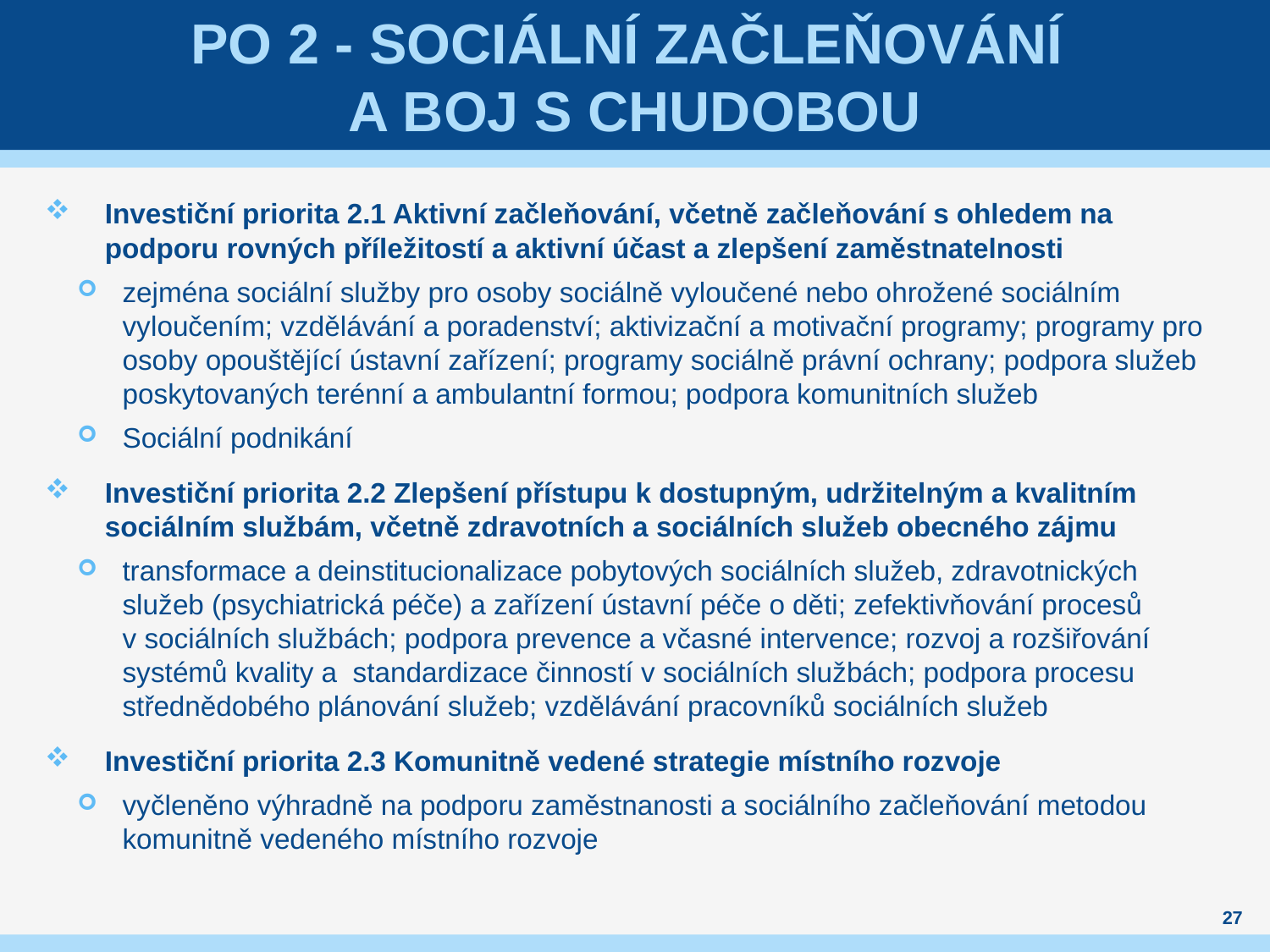

# pO 2 - sociální začleňování a boj s chudobou
Investiční priorita 2.1 Aktivní začleňování, včetně začleňování s ohledem na podporu rovných příležitostí a aktivní účast a zlepšení zaměstnatelnosti
zejména sociální služby pro osoby sociálně vyloučené nebo ohrožené sociálním vyloučením; vzdělávání a poradenství; aktivizační a motivační programy; programy pro osoby opouštějící ústavní zařízení; programy sociálně právní ochrany; podpora služeb poskytovaných terénní a ambulantní formou; podpora komunitních služeb
Sociální podnikání
Investiční priorita 2.2 Zlepšení přístupu k dostupným, udržitelným a kvalitním sociálním službám, včetně zdravotních a sociálních služeb obecného zájmu
transformace a deinstitucionalizace pobytových sociálních služeb, zdravotnických služeb (psychiatrická péče) a zařízení ústavní péče o děti; zefektivňování procesů v sociálních službách; podpora prevence a včasné intervence; rozvoj a rozšiřování systémů kvality a  standardizace činností v sociálních službách; podpora procesu střednědobého plánování služeb; vzdělávání pracovníků sociálních služeb
Investiční priorita 2.3 Komunitně vedené strategie místního rozvoje
vyčleněno výhradně na podporu zaměstnanosti a sociálního začleňování metodou komunitně vedeného místního rozvoje

27